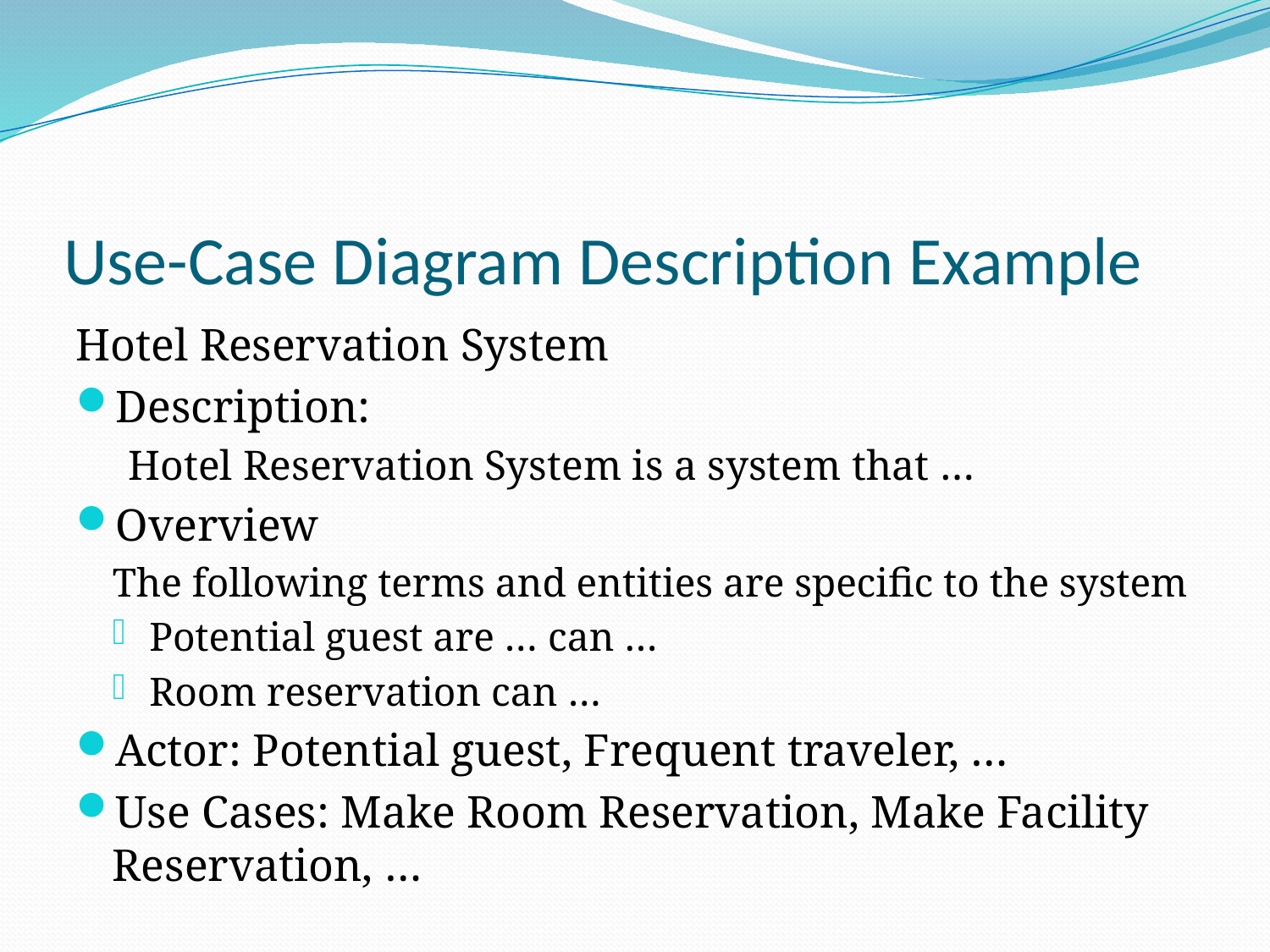

# Use-Case Diagram Description Example
Hotel Reservation System
Description:
Hotel Reservation System is a system that …
Overview
The following terms and entities are specific to the system
Potential guest are … can …
Room reservation can …
Actor: Potential guest, Frequent traveler, …
Use Cases: Make Room Reservation, Make Facility Reservation, …